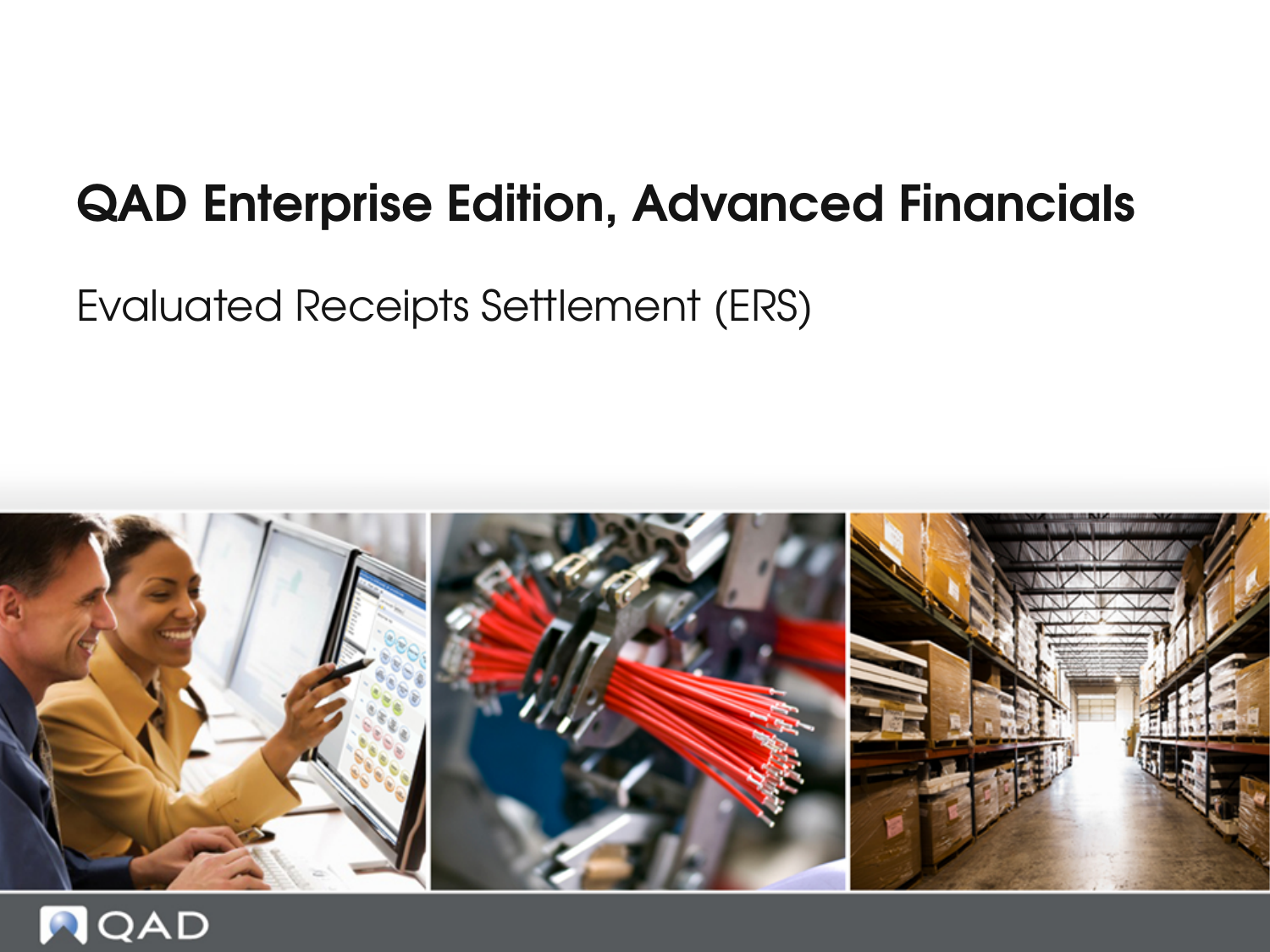

QAD Enterprise Edition, Advanced Financials
# Evaluated Receipts Settlement (ERS)